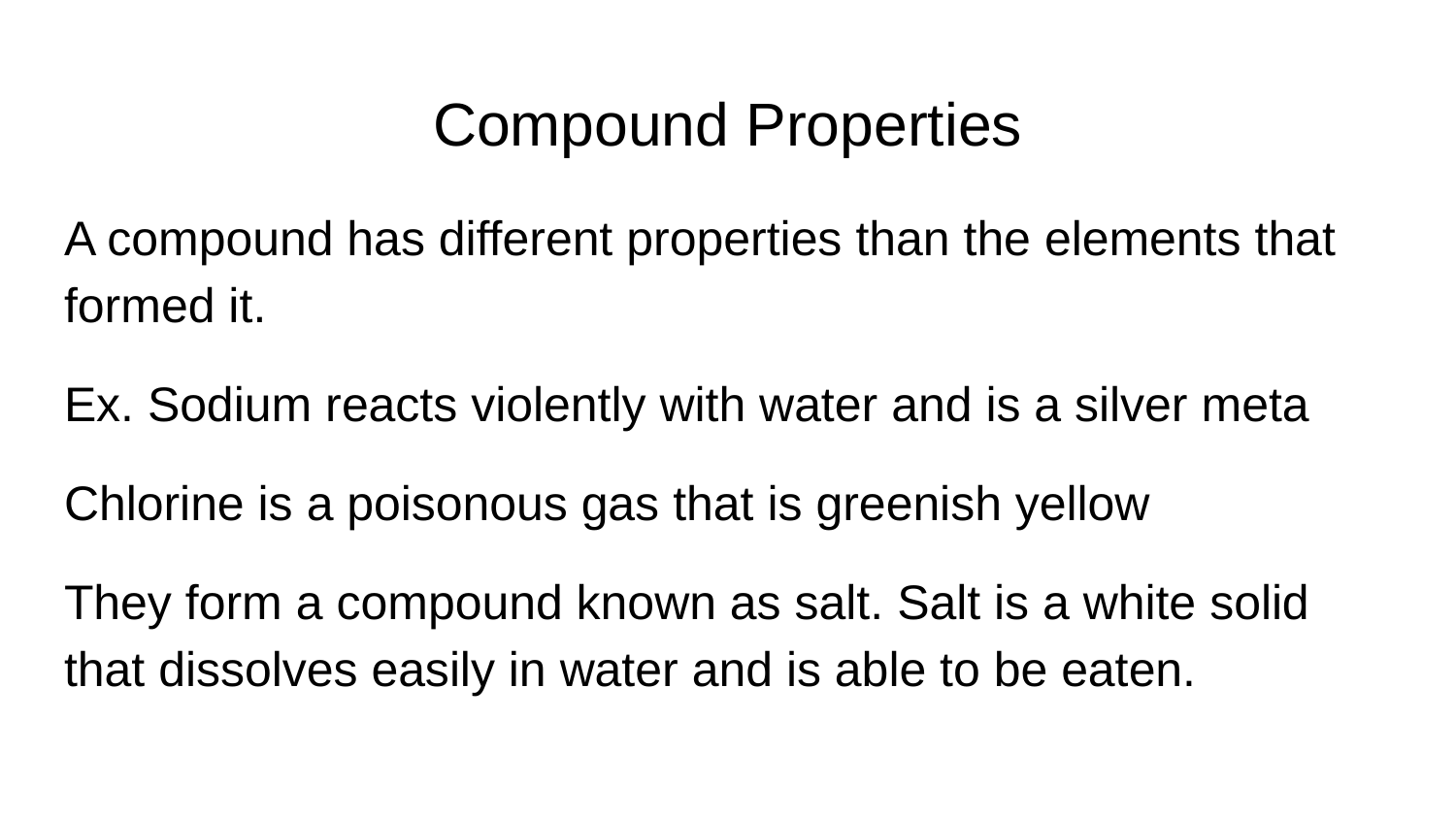

# Compound Properties
A compound has different properties than the elements that formed it.
Ex. Sodium reacts violently with water and is a silver meta
Chlorine is a poisonous gas that is greenish yellow
They form a compound known as salt. Salt is a white solid that dissolves easily in water and is able to be eaten.